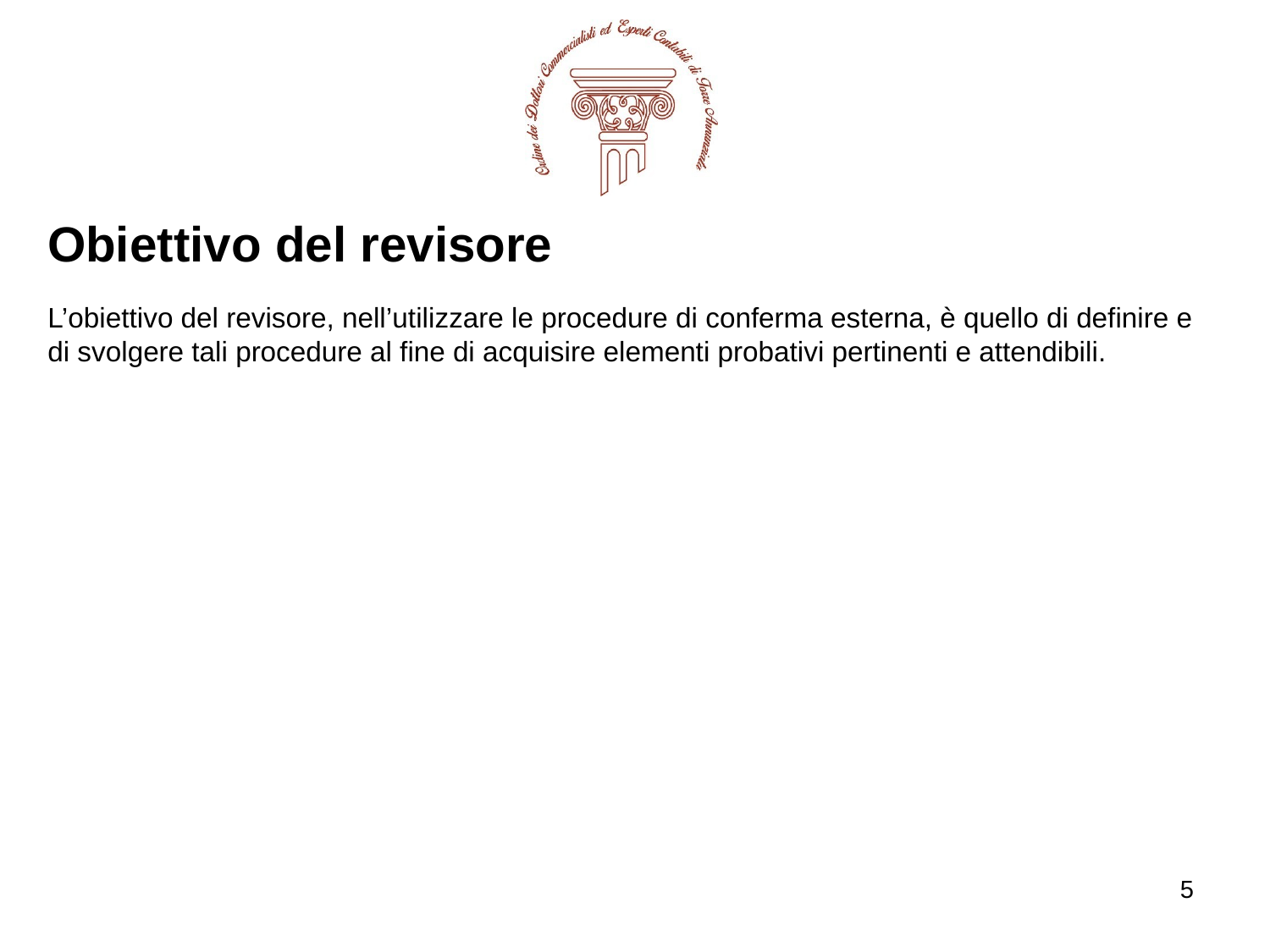

Obiettivo del revisore

L’obiettivo del revisore, nell’utilizzare le procedure di conferma esterna, è quello di definire e di svolgere tali procedure al fine di acquisire elementi probativi pertinenti e attendibili.

5